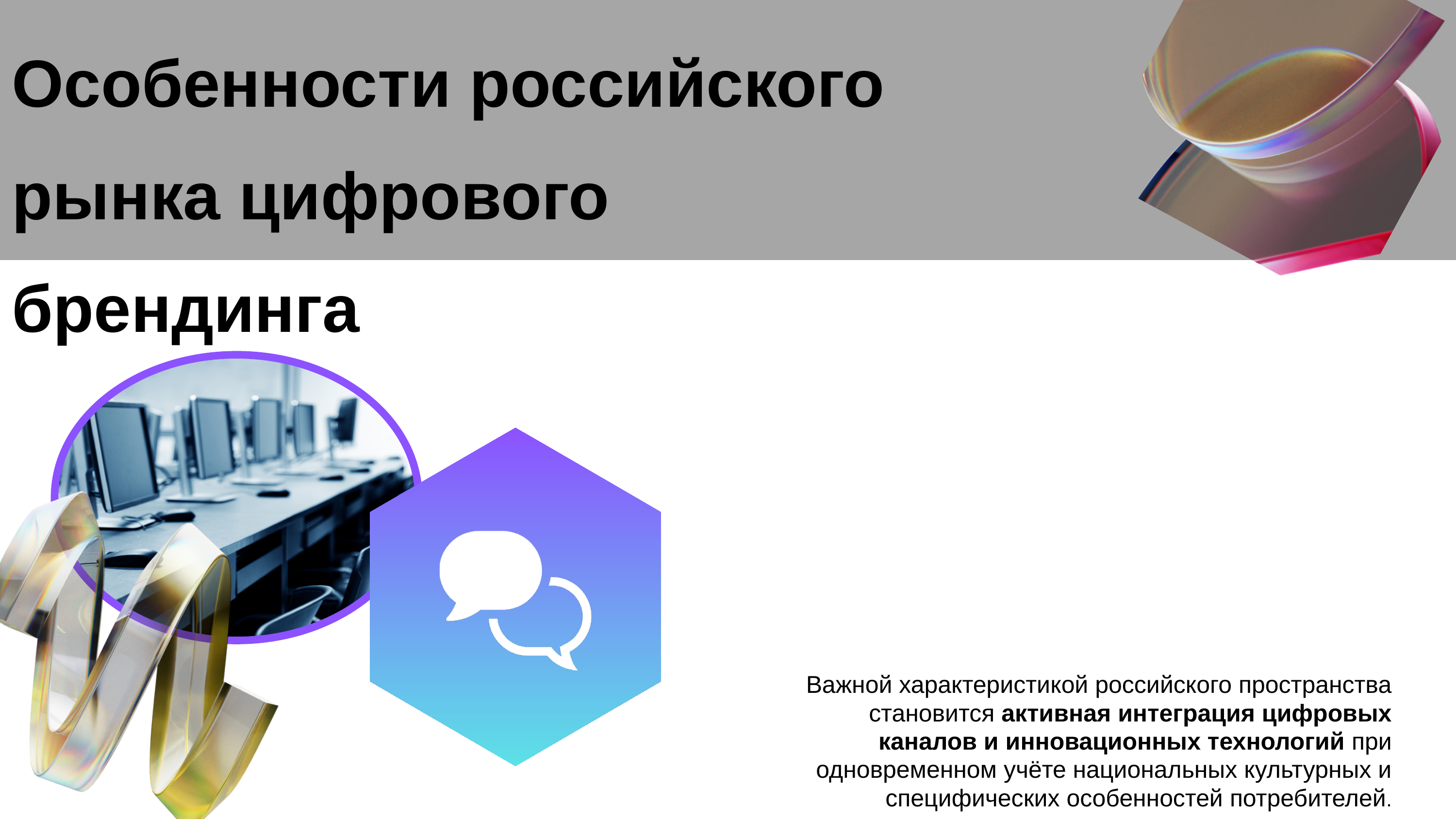

Особенности российского рынка цифрового брендинга

Важной характеристикой российского пространства становится активная интеграция цифровых каналов и инновационных технологий при одновременном учёте национальных культурных и специфических особенностей потребителей.